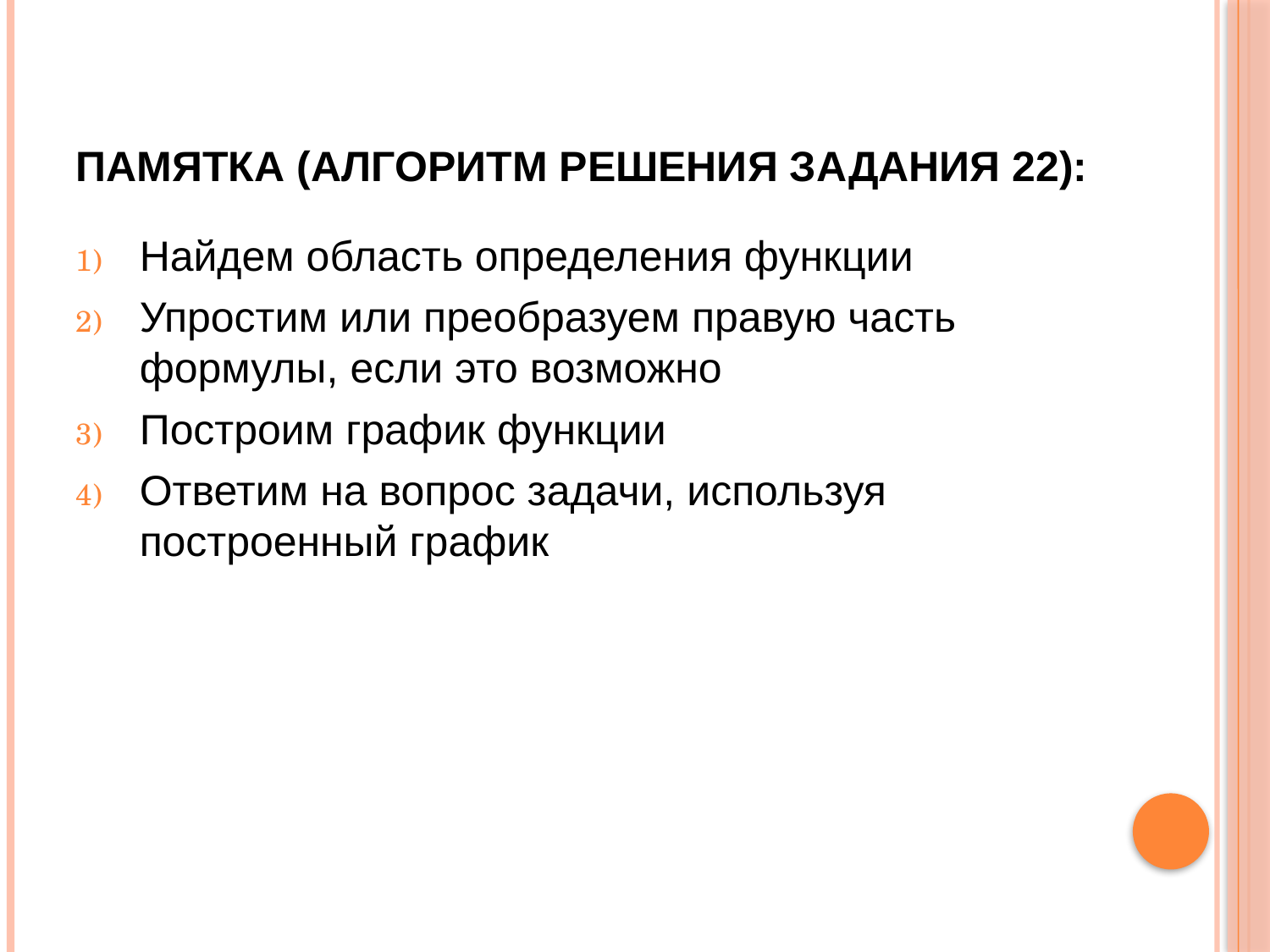

# Памятка (Алгоритм решения задания 22):
Найдем область определения функции
Упростим или преобразуем правую часть формулы, если это возможно
Построим график функции
Ответим на вопрос задачи, используя построенный график